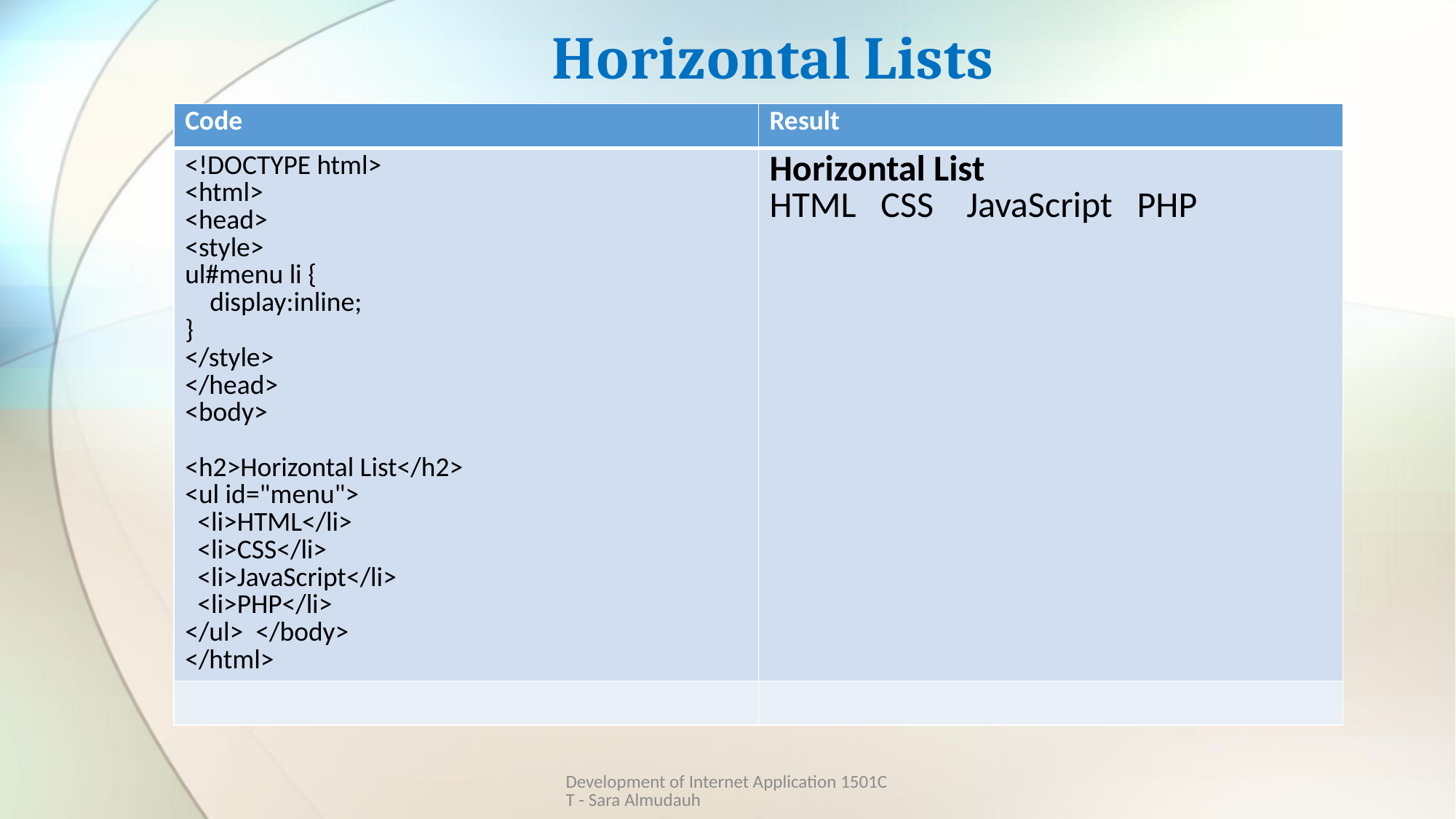

# Horizontal Lists
| Code | Result |
| --- | --- |
| <!DOCTYPE html> <html> <head> <style> ul#menu li { display:inline; } </style> </head> <body> <h2>Horizontal List</h2> <ul id="menu"> <li>HTML</li> <li>CSS</li> <li>JavaScript</li> <li>PHP</li> </ul> </body> </html> | Horizontal List HTML CSS  JavaScript PHP |
|  |  |
Development of Internet Application 1501CT - Sara Almudauh